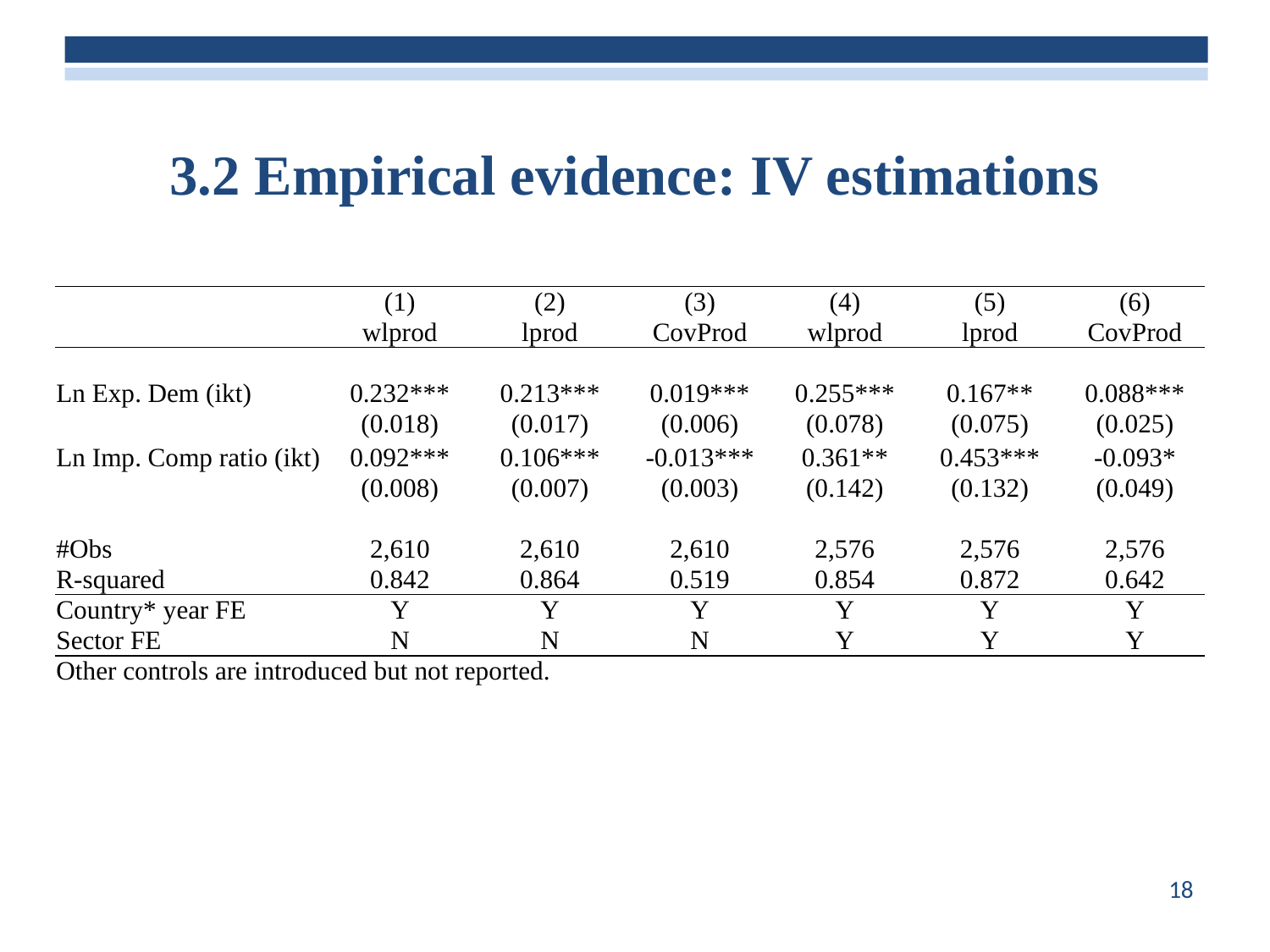

# 3.2 Empirical evidence: IV estimations
|  | (1) | (2) | (3) | (4) | (5) | (6) |
| --- | --- | --- | --- | --- | --- | --- |
|  | wlprod | lprod | CovProd | wlprod | lprod | CovProd |
|  |  |  |  |  |  |  |
| Ln Exp. Dem (ikt) | 0.232\*\*\* | 0.213\*\*\* | 0.019\*\*\* | 0.255\*\*\* | 0.167\*\* | 0.088\*\*\* |
|  | (0.018) | (0.017) | (0.006) | (0.078) | (0.075) | (0.025) |
| Ln Imp. Comp ratio (ikt) | 0.092\*\*\* | 0.106\*\*\* | -0.013\*\*\* | 0.361\*\* | 0.453\*\*\* | -0.093\* |
|  | (0.008) | (0.007) | (0.003) | (0.142) | (0.132) | (0.049) |
|  |  |  |  |  |  |  |
| #Obs | 2,610 | 2,610 | 2,610 | 2,576 | 2,576 | 2,576 |
| R-squared | 0.842 | 0.864 | 0.519 | 0.854 | 0.872 | 0.642 |
| Country\* year FE | Y | Y | Y | Y | Y | Y |
| Sector FE | N | N | N | Y | Y | Y |
| Other controls are introduced but not reported. |  |  |  |  |  |  |
18